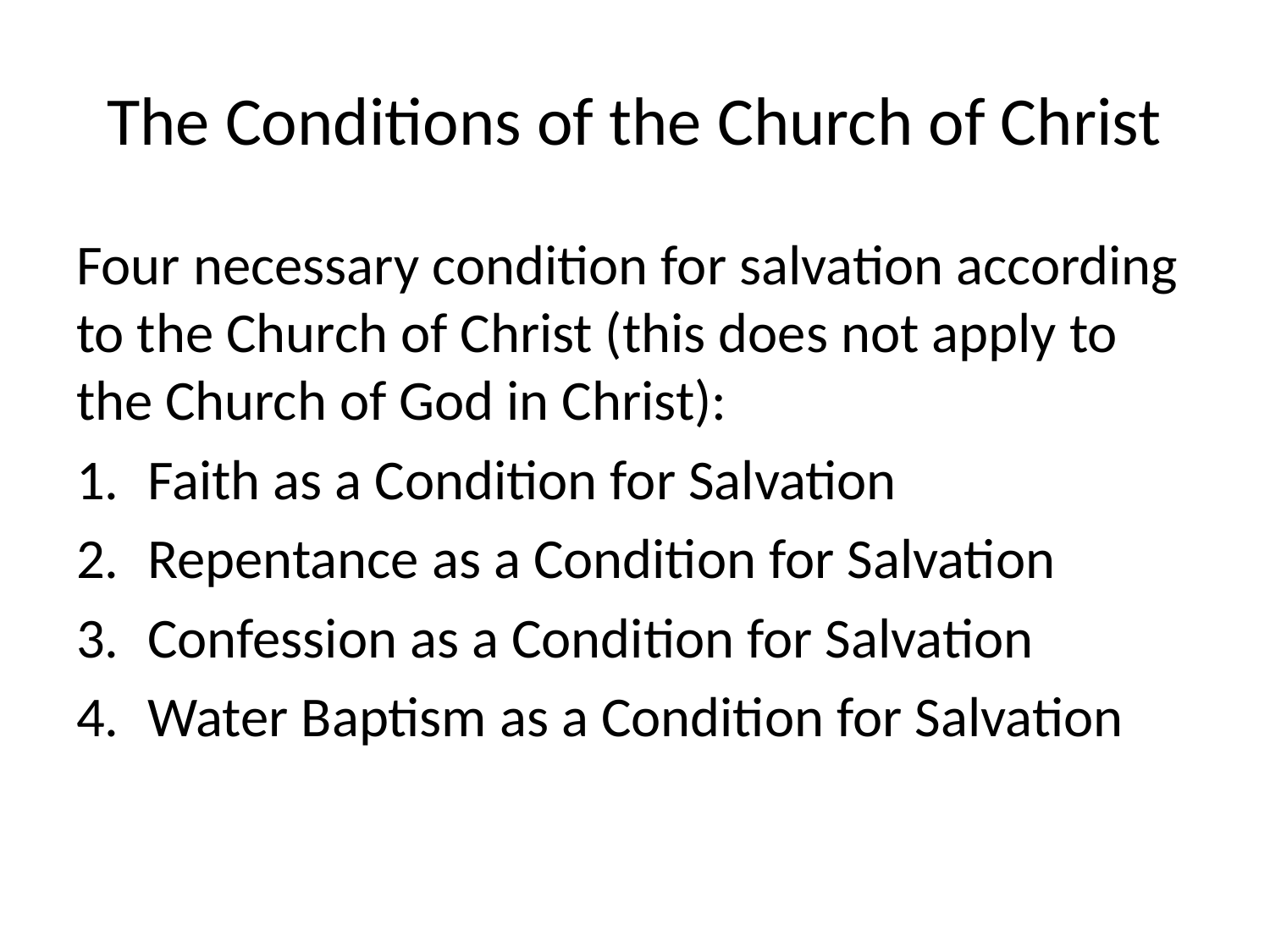

# The Conditions of the Church of Christ
Four necessary condition for salvation according to the Church of Christ (this does not apply to the Church of God in Christ):
Faith as a Condition for Salvation
Repentance as a Condition for Salvation
Confession as a Condition for Salvation
Water Baptism as a Condition for Salvation